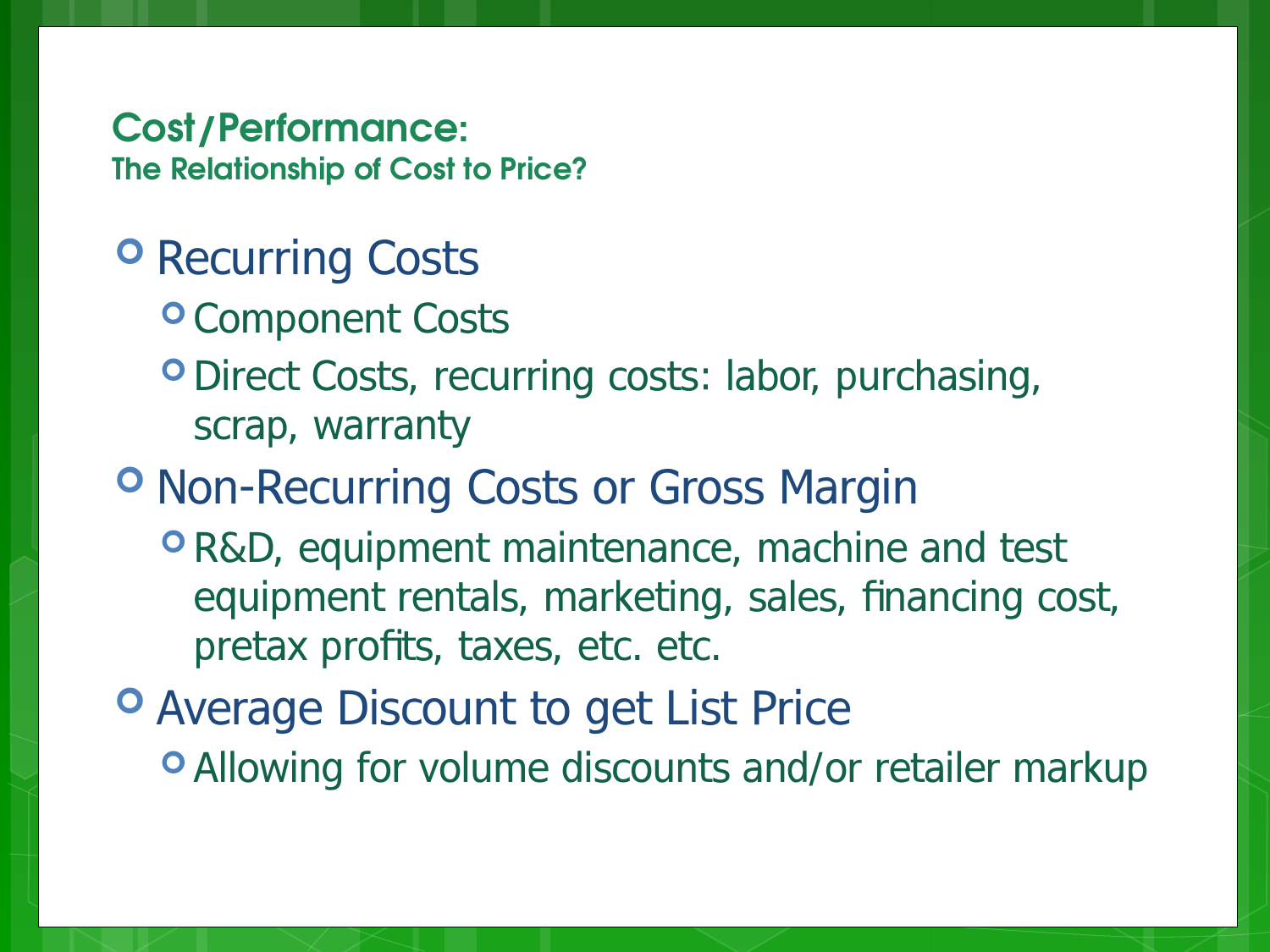

# Cost/Performance: The Relationship of Cost to Price?
Recurring Costs
Component Costs
Direct Costs, recurring costs: labor, purchasing, scrap, warranty
Non-Recurring Costs or Gross Margin
R&D, equipment maintenance, machine and test equipment rentals, marketing, sales, financing cost, pretax profits, taxes, etc. etc.
Average Discount to get List Price
Allowing for volume discounts and/or retailer markup